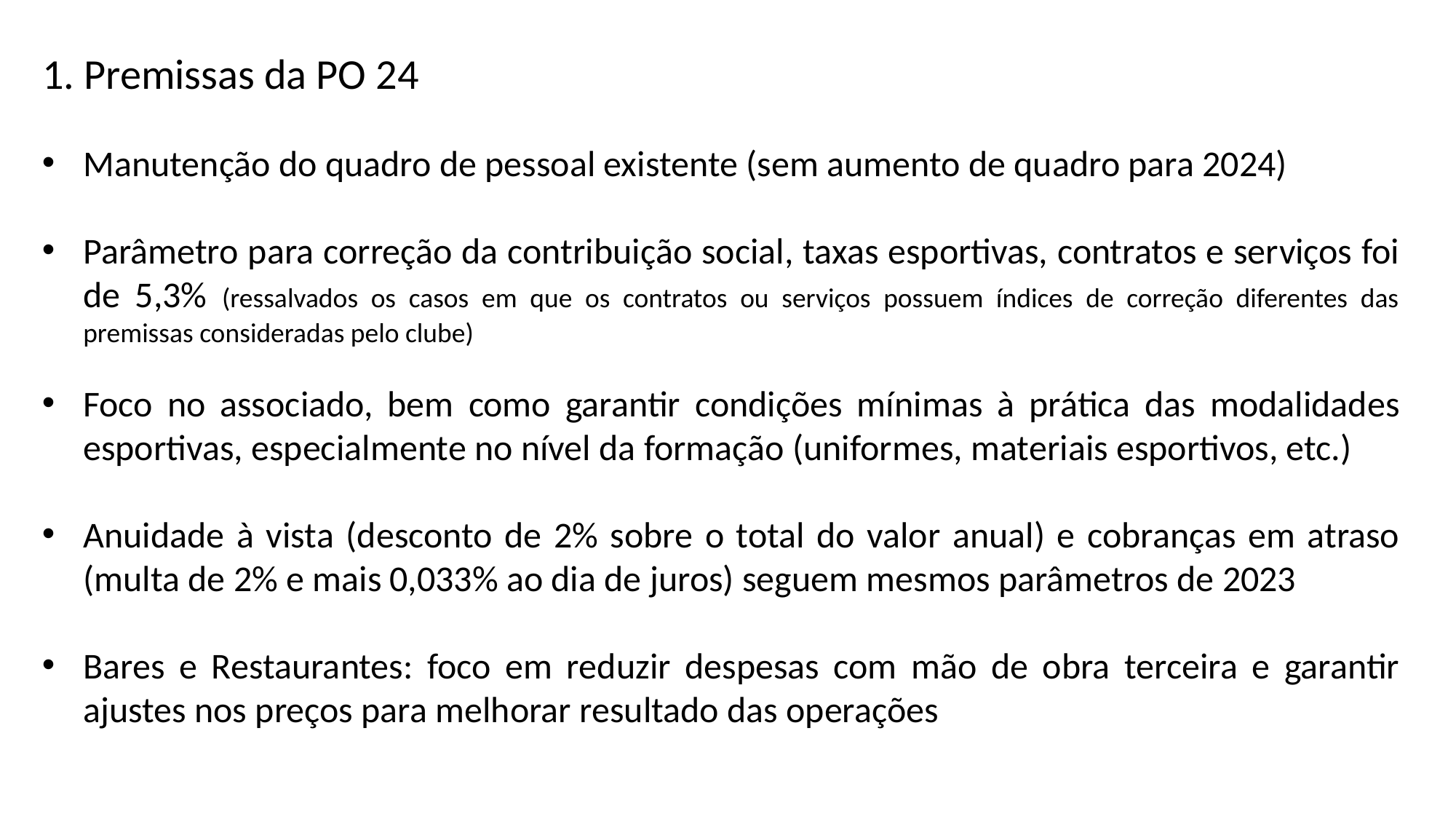

1. Premissas da PO 24
Manutenção do quadro de pessoal existente (sem aumento de quadro para 2024)

Parâmetro para correção da contribuição social, taxas esportivas, contratos e serviços foi de 5,3% (ressalvados os casos em que os contratos ou serviços possuem índices de correção diferentes das premissas consideradas pelo clube)

Foco no associado, bem como garantir condições mínimas à prática das modalidades esportivas, especialmente no nível da formação (uniformes, materiais esportivos, etc.)

Anuidade à vista (desconto de 2% sobre o total do valor anual) e cobranças em atraso (multa de 2% e mais 0,033% ao dia de juros) seguem mesmos parâmetros de 2023

Bares e Restaurantes: foco em reduzir despesas com mão de obra terceira e garantir ajustes nos preços para melhorar resultado das operações